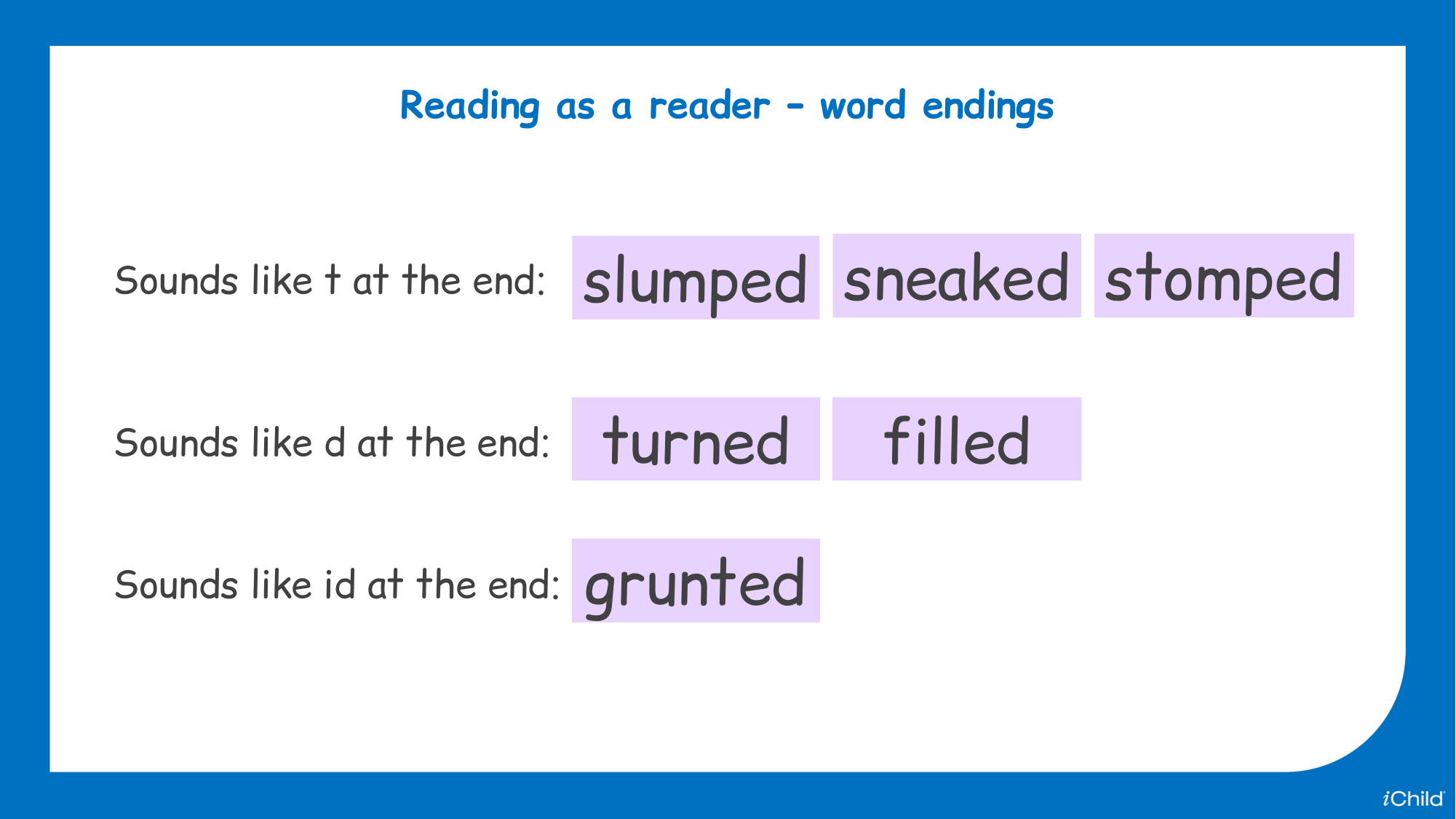

Reading as a reader – word endings
sneaked
stomped
slumped
Sounds like t at the end:
turned
filled
Sounds like d at the end:
grunted
Sounds like id at the end: